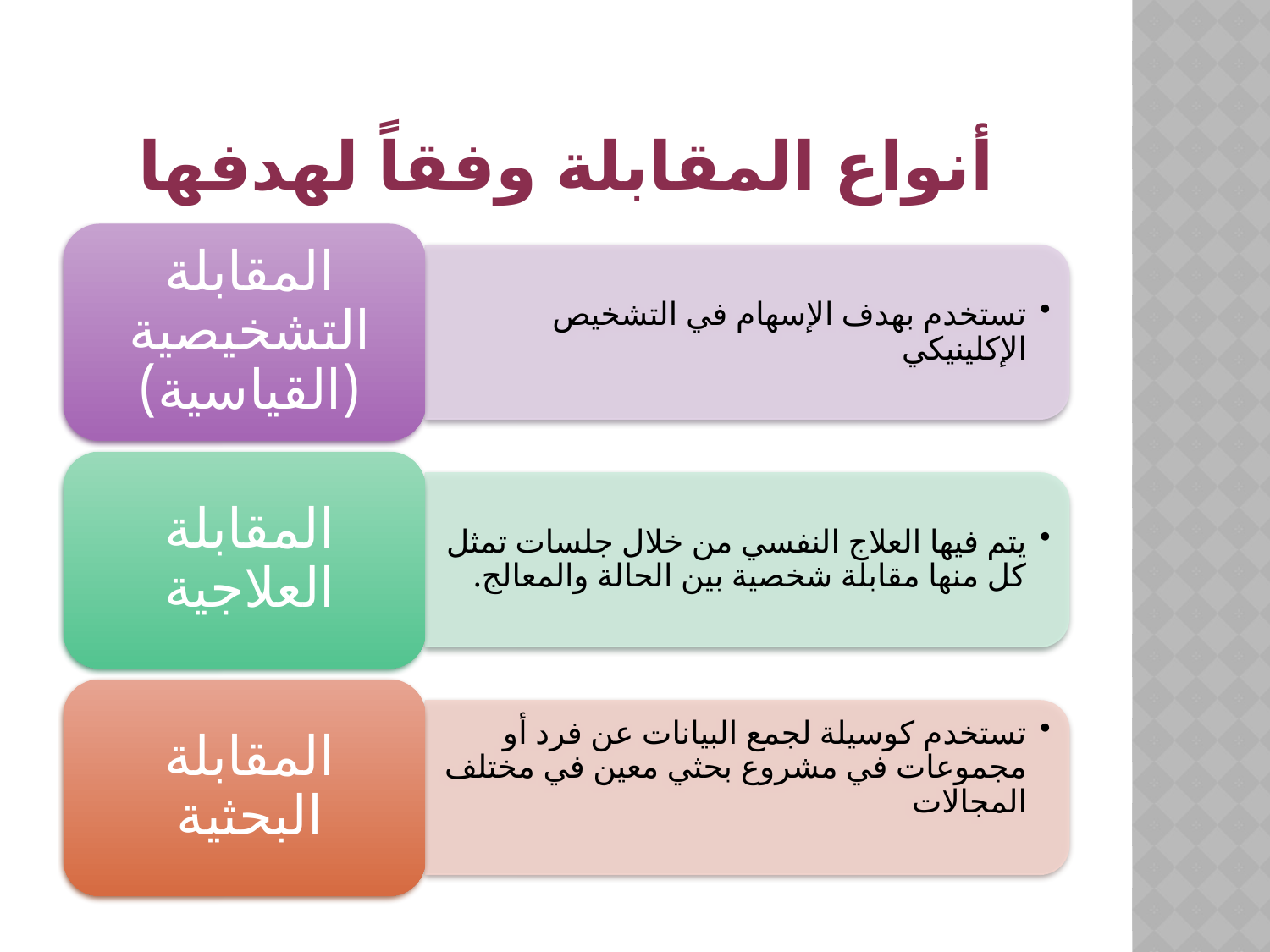

# أنواع المقابلة وفقاً لهدفها
تستخدم بهدف الإسهام في التشخيص الإكلينيكي
المقابلة التشخيصية (القياسية)
يتم فيها العلاج النفسي من خلال جلسات تمثل كل منها مقابلة شخصية بين الحالة والمعالج.
المقابلة العلاجية
تستخدم كوسيلة لجمع البيانات عن فرد أو مجموعات في مشروع بحثي معين في مختلف المجالات

المقابلة البحثية